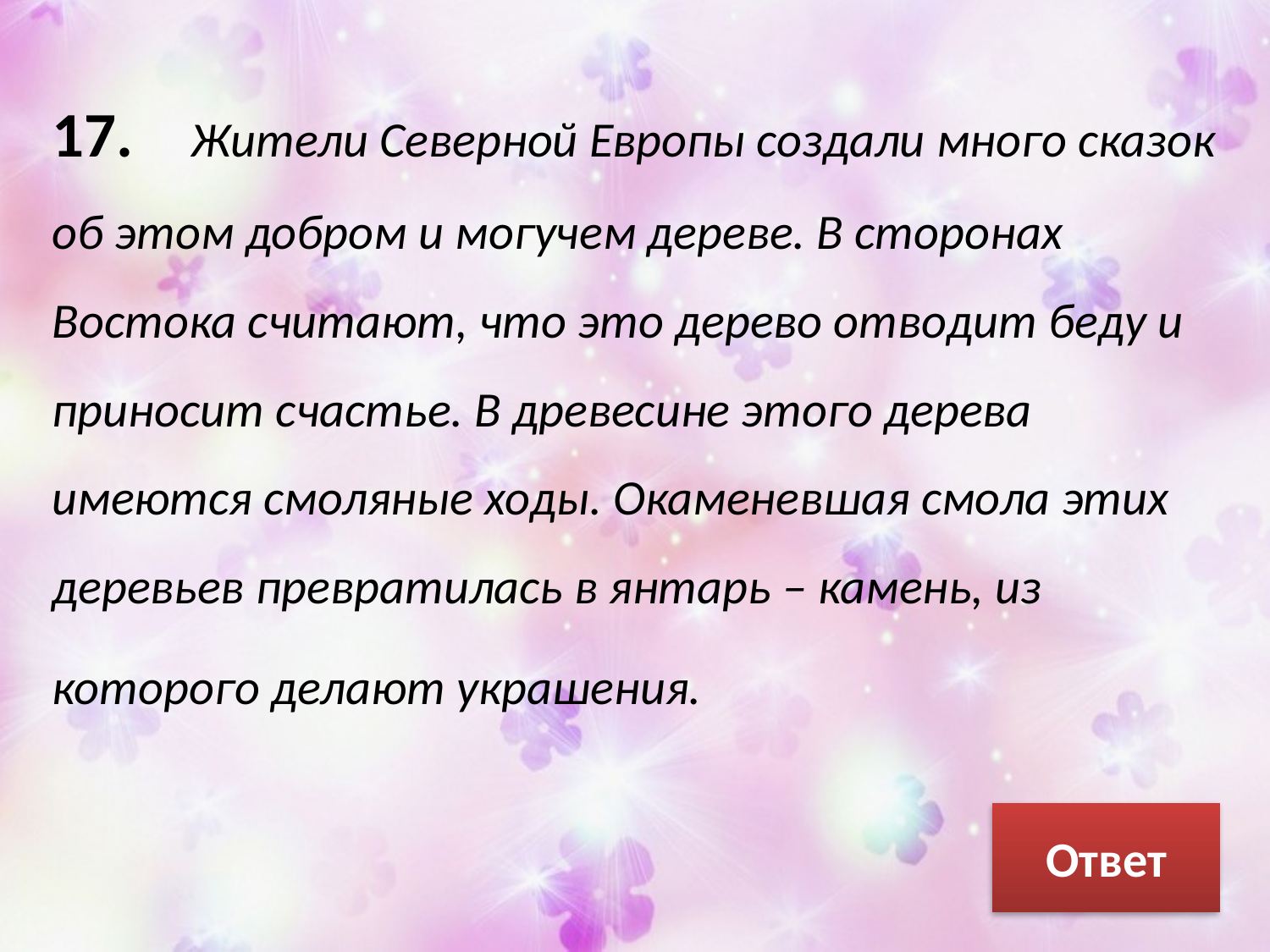

17.    Жители Северной Европы создали много сказок об этом добром и могучем дереве. В сторонах Востока считают, что это дерево отводит беду и приносит счастье. В древесине этого дерева имеются смоляные ходы. Окаменевшая смола этих деревьев превратилась в янтарь – камень, из которого делают украшения.
Ответ